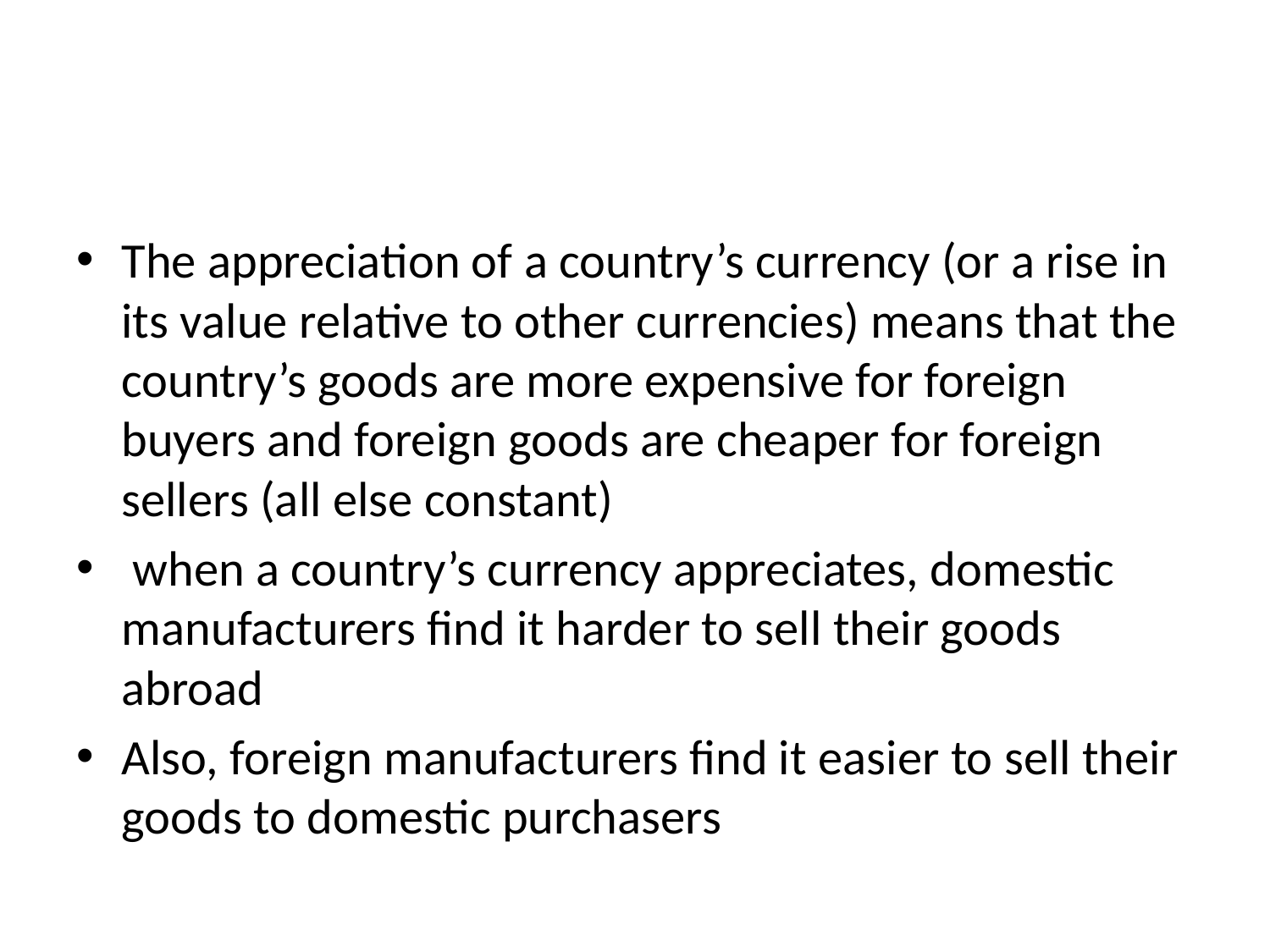

#
The appreciation of a country’s currency (or a rise in its value relative to other currencies) means that the country’s goods are more expensive for foreign buyers and foreign goods are cheaper for foreign sellers (all else constant)
 when a country’s currency appreciates, domestic manufacturers find it harder to sell their goods abroad
Also, foreign manufacturers find it easier to sell their goods to domestic purchasers